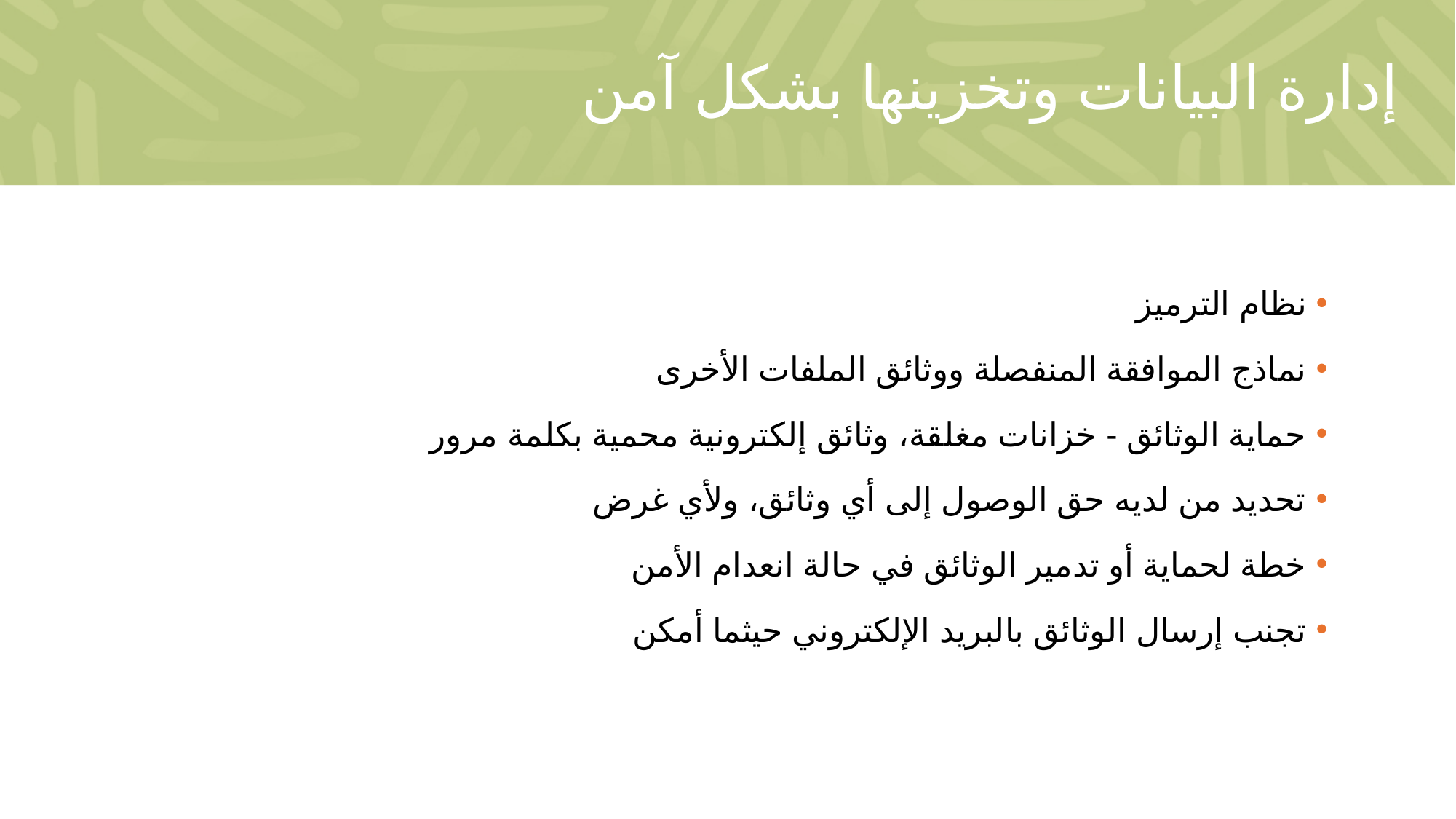

# إدارة البيانات وتخزينها بشكل آمن
 نظام الترميز
 نماذج الموافقة المنفصلة ووثائق الملفات الأخرى
 حماية الوثائق - خزانات مغلقة، وثائق إلكترونية محمية بكلمة مرور
 تحديد من لديه حق الوصول إلى أي وثائق، ولأي غرض
 خطة لحماية أو تدمير الوثائق في حالة انعدام الأمن
 تجنب إرسال الوثائق بالبريد الإلكتروني حيثما أمكن